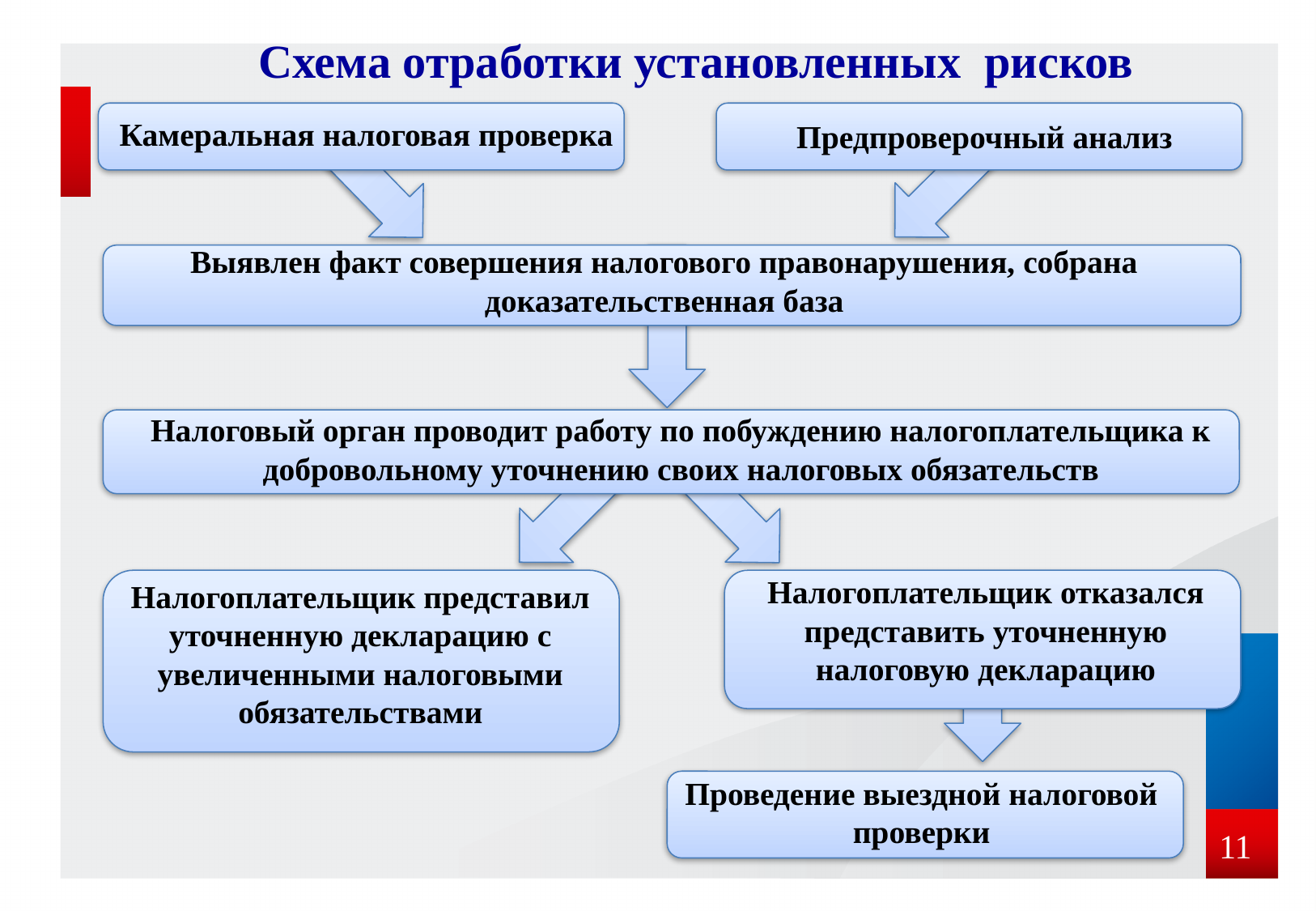

Схема отработки установленных  рисков

Камеральная налоговая проверка
Предпроверочный анализ
Выявлен факт совершения налогового правонарушения, собрана доказательственная база

Налоговый орган проводит работу по побуждению налогоплательщика к добровольному уточнению своих налоговых обязательств

Налогоплательщик отказался представить уточненную налоговую декларацию

Налогоплательщик представил уточненную декларацию с увеличенными налоговыми обязательствами

Проведение выездной налоговой проверки

11